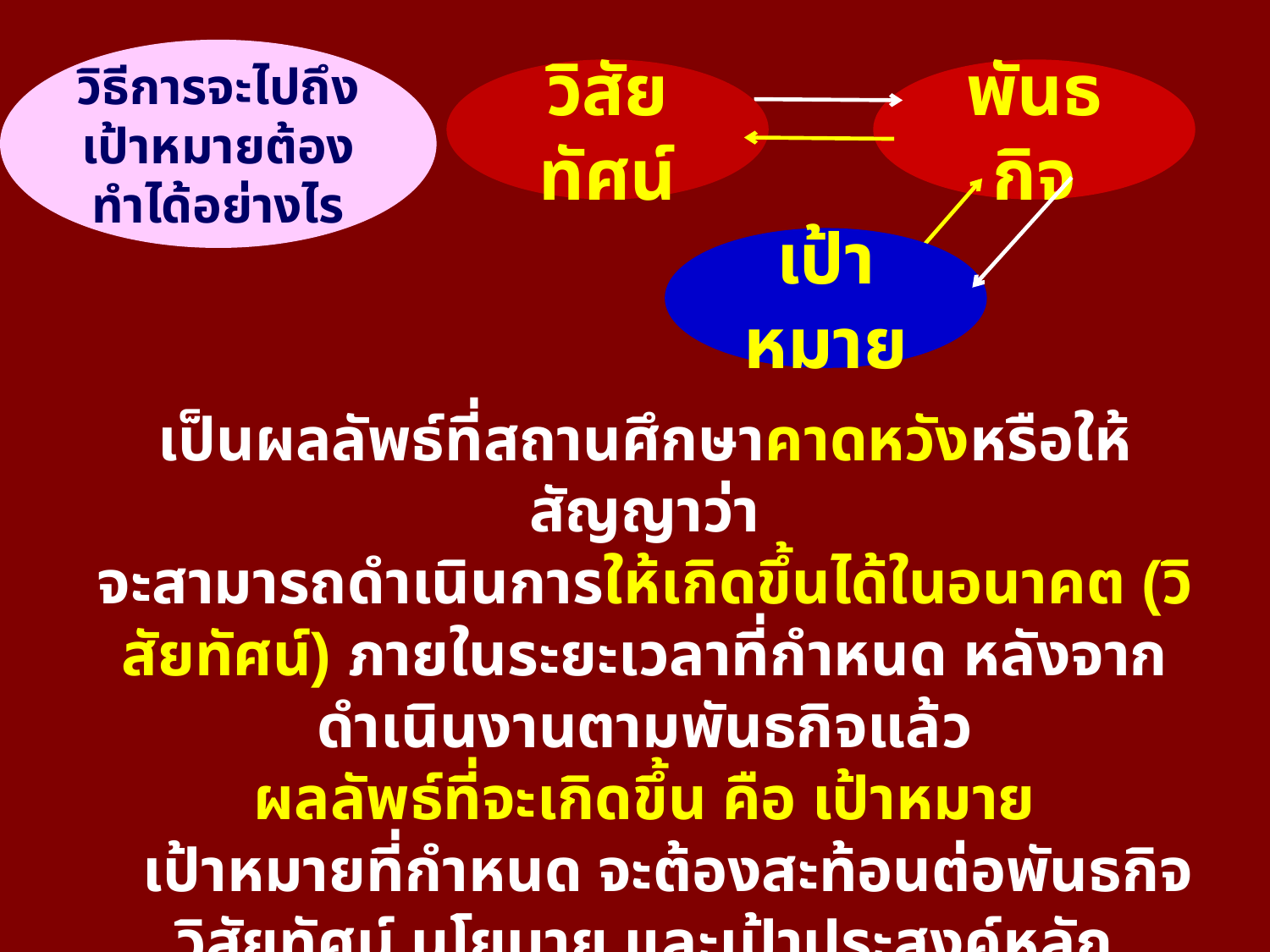

วิธีการจะไปถึงเป้าหมายต้องทำได้อย่างไร
วิสัยทัศน์
พันธกิจ
เป้าหมาย
เป็นผลลัพธ์ที่สถานศึกษาคาดหวังหรือให้สัญญาว่า
จะสามารถดำเนินการให้เกิดขึ้นได้ในอนาคต (วิสัยทัศน์) ภายในระยะเวลาที่กำหนด หลังจากดำเนินงานตามพันธกิจแล้ว
ผลลัพธ์ที่จะเกิดขึ้น คือ เป้าหมาย
   เป้าหมายที่กำหนด จะต้องสะท้อนต่อพันธกิจ วิสัยทัศน์ นโยบาย และเป้าประสงค์หลัก